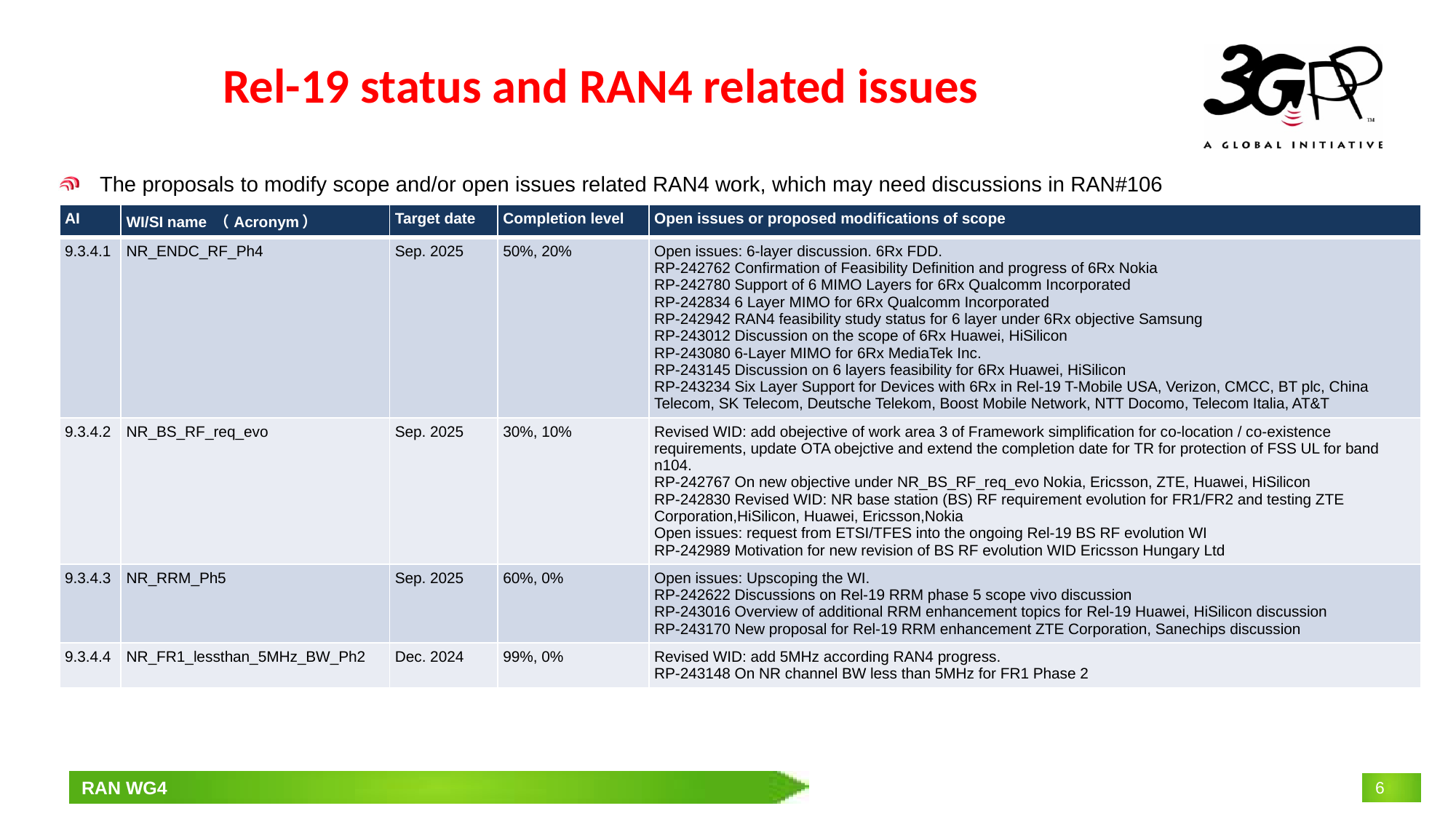

# Rel-19 status and RAN4 related issues
The proposals to modify scope and/or open issues related RAN4 work, which may need discussions in RAN#106
| AI | WI/SI name （Acronym） | Target date | Completion level | Open issues or proposed modifications of scope |
| --- | --- | --- | --- | --- |
| 9.3.4.1 | NR\_ENDC\_RF\_Ph4 | Sep. 2025 | 50%, 20% | Open issues: 6-layer discussion. 6Rx FDD. RP-242762 Confirmation of Feasibility Definition and progress of 6Rx Nokia RP-242780 Support of 6 MIMO Layers for 6Rx Qualcomm Incorporated RP-242834 6 Layer MIMO for 6Rx Qualcomm Incorporated RP-242942 RAN4 feasibility study status for 6 layer under 6Rx objective Samsung RP-243012 Discussion on the scope of 6Rx Huawei, HiSilicon RP-243080 6-Layer MIMO for 6Rx MediaTek Inc. RP-243145 Discussion on 6 layers feasibility for 6Rx Huawei, HiSilicon RP-243234 Six Layer Support for Devices with 6Rx in Rel-19 T-Mobile USA, Verizon, CMCC, BT plc, China Telecom, SK Telecom, Deutsche Telekom, Boost Mobile Network, NTT Docomo, Telecom Italia, AT&T |
| 9.3.4.2 | NR\_BS\_RF\_req\_evo | Sep. 2025 | 30%, 10% | Revised WID: add obejective of work area 3 of Framework simplification for co-location / co-existence requirements, update OTA obejctive and extend the completion date for TR for protection of FSS UL for band n104. RP-242767 On new objective under NR\_BS\_RF\_req\_evo Nokia, Ericsson, ZTE, Huawei, HiSilicon RP-242830 Revised WID: NR base station (BS) RF requirement evolution for FR1/FR2 and testing ZTE Corporation,HiSilicon, Huawei, Ericsson,Nokia Open issues: request from ETSI/TFES into the ongoing Rel-19 BS RF evolution WI RP-242989 Motivation for new revision of BS RF evolution WID Ericsson Hungary Ltd |
| 9.3.4.3 | NR\_RRM\_Ph5 | Sep. 2025 | 60%, 0% | Open issues: Upscoping the WI. RP-242622 Discussions on Rel-19 RRM phase 5 scope vivo discussion RP-243016 Overview of additional RRM enhancement topics for Rel-19 Huawei, HiSilicon discussion RP-243170 New proposal for Rel-19 RRM enhancement ZTE Corporation, Sanechips discussion |
| 9.3.4.4 | NR\_FR1\_lessthan\_5MHz\_BW\_Ph2 | Dec. 2024 | 99%, 0% | Revised WID: add 5MHz according RAN4 progress. RP-243148 On NR channel BW less than 5MHz for FR1 Phase 2 |